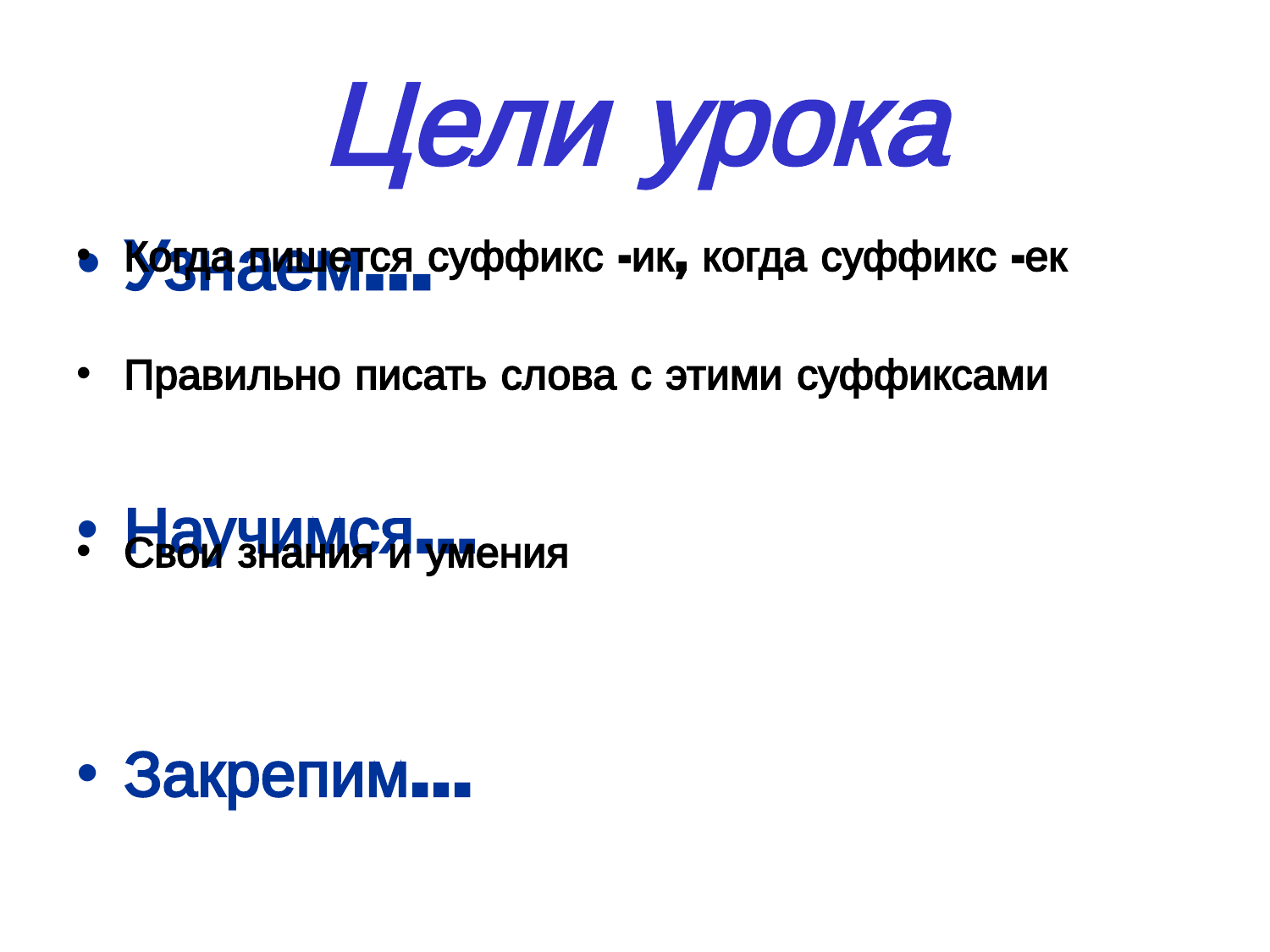

# Цели урока
Узнаем…

Научимся…

Закрепим…

Когда пишется суффикс -ик, когда суффикс -ек

Правильно писать слова с этими суффиксами

Свои знания и умения